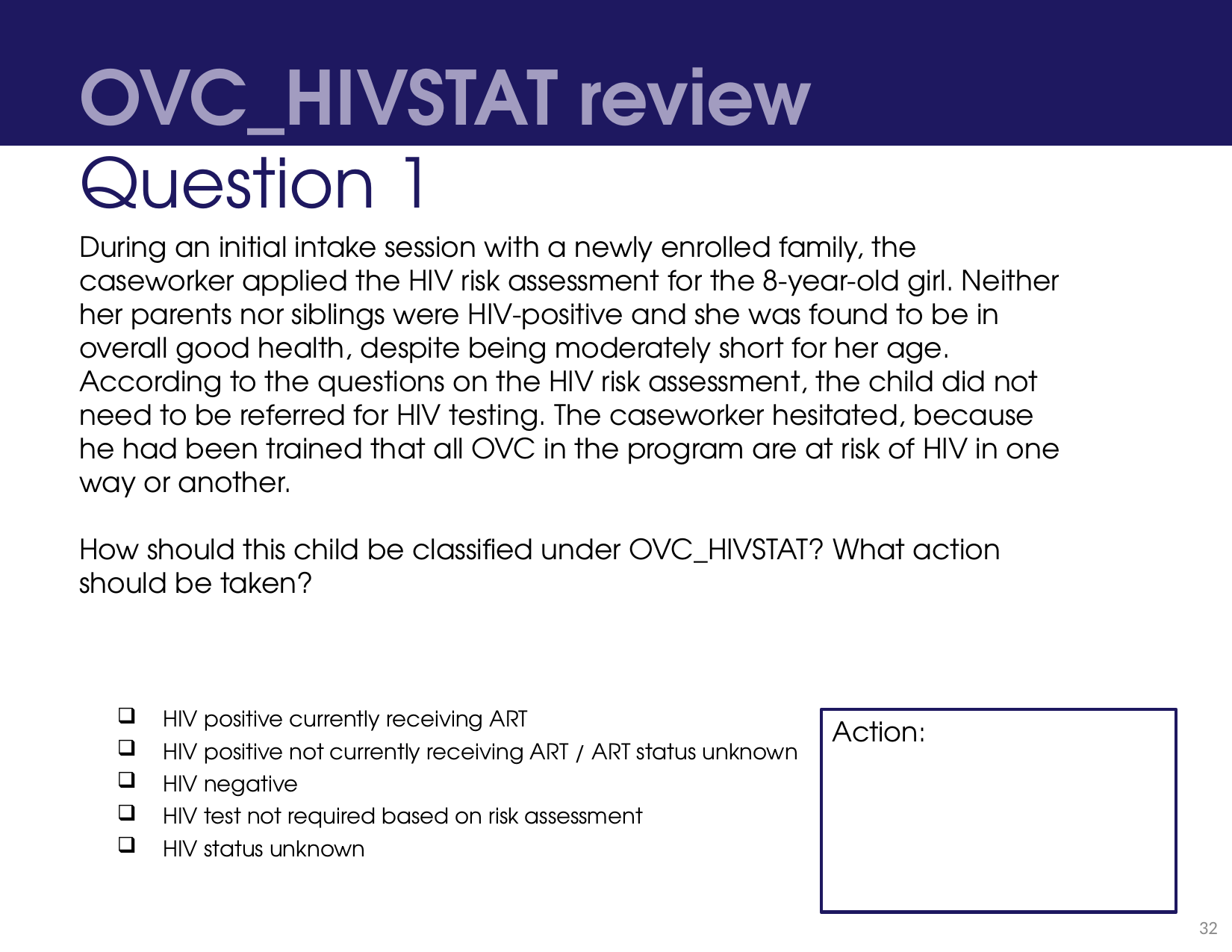

# OVC_HIVSTAT review
Question 1
During an initial intake session with a newly enrolled family, the caseworker applied the HIV risk assessment for the 8-year-old girl. Neither her parents nor siblings were HIV-positive and she was found to be in overall good health, despite being moderately short for her age. According to the questions on the HIV risk assessment, the child did not need to be referred for HIV testing. The caseworker hesitated, because he had been trained that all OVC in the program are at risk of HIV in one way or another.

How should this child be classified under OVC_HIVSTAT? What action should be taken?

HIV positive currently receiving ART
HIV positive not currently receiving ART / ART status unknown
HIV negative
HIV test not required based on risk assessment
HIV status unknown

Action:
32